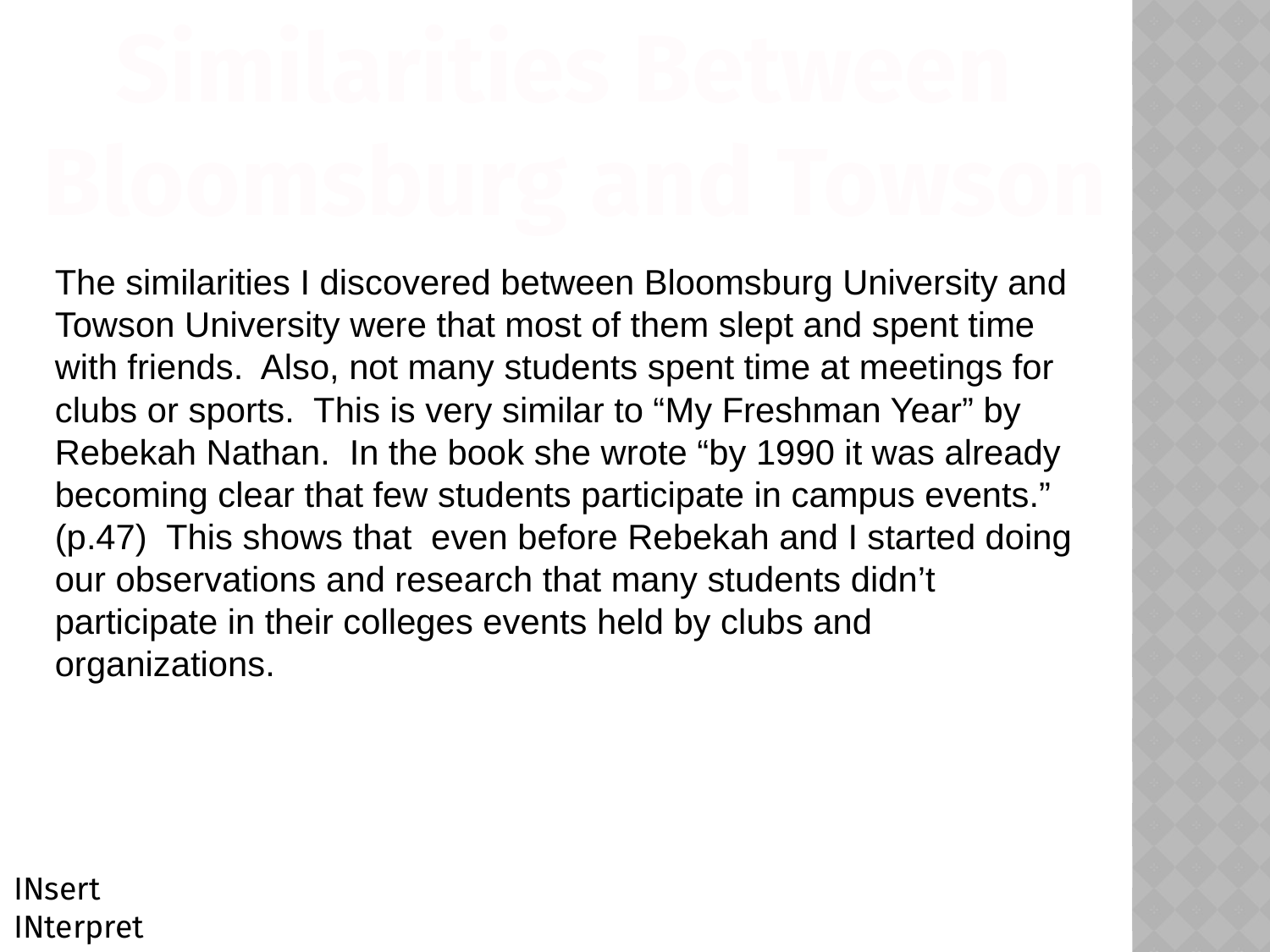

Similarities Between
Bloomsburg and Towson
The similarities I discovered between Bloomsburg University and Towson University were that most of them slept and spent time with friends.  Also, not many students spent time at meetings for clubs or sports.  This is very similar to “My Freshman Year” by Rebekah Nathan.  In the book she wrote “by 1990 it was already becoming clear that few students participate in campus events.” (p.47)  This shows that  even before Rebekah and I started doing our observations and research that many students didn’t participate in their colleges events held by clubs and organizations.
INsert
INterpret